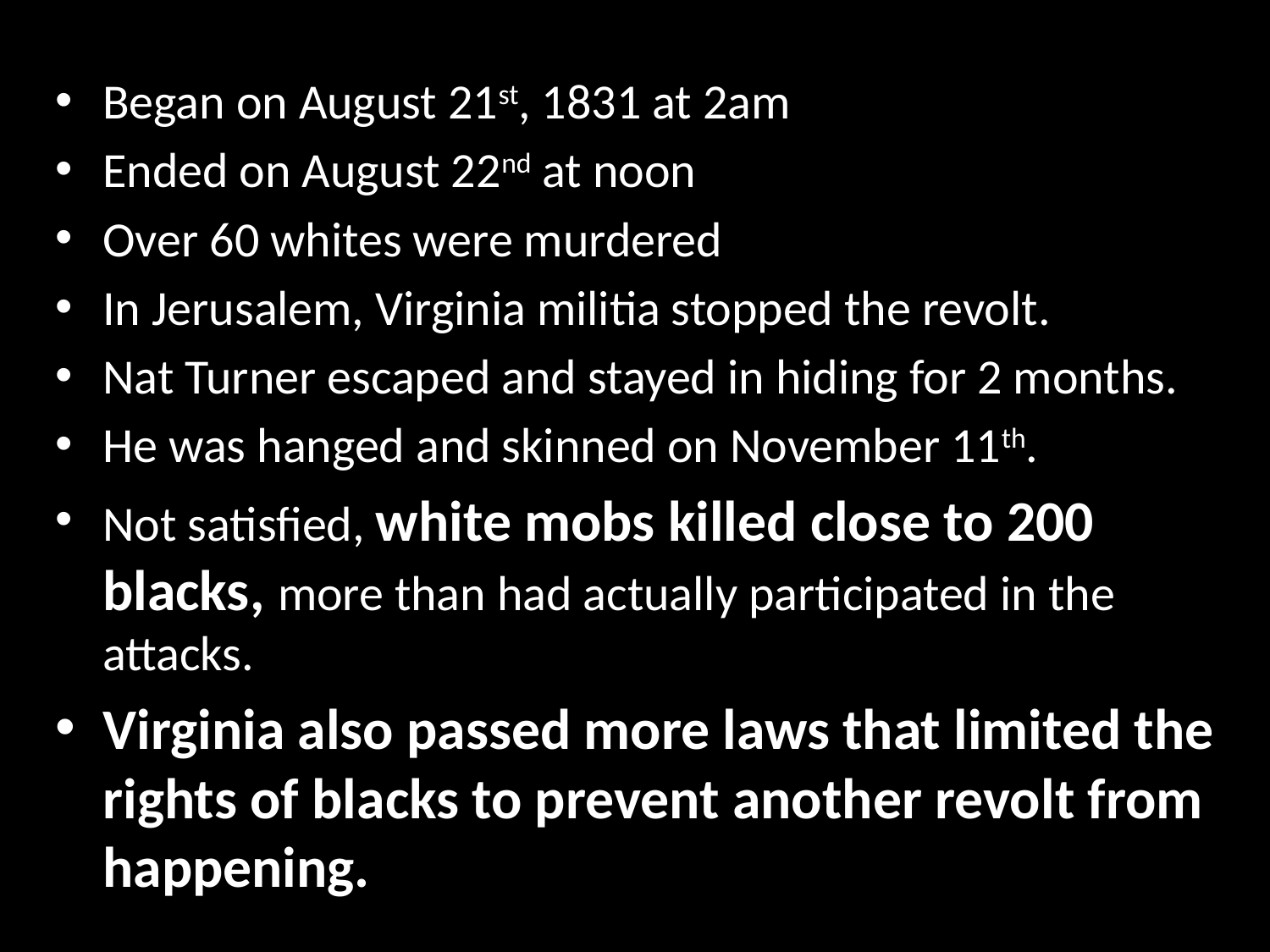

Began on August 21st, 1831 at 2am
Ended on August 22nd at noon
Over 60 whites were murdered
In Jerusalem, Virginia militia stopped the revolt.
Nat Turner escaped and stayed in hiding for 2 months.
He was hanged and skinned on November 11th.
Not satisfied, white mobs killed close to 200 blacks, more than had actually participated in the attacks.
Virginia also passed more laws that limited the rights of blacks to prevent another revolt from happening.